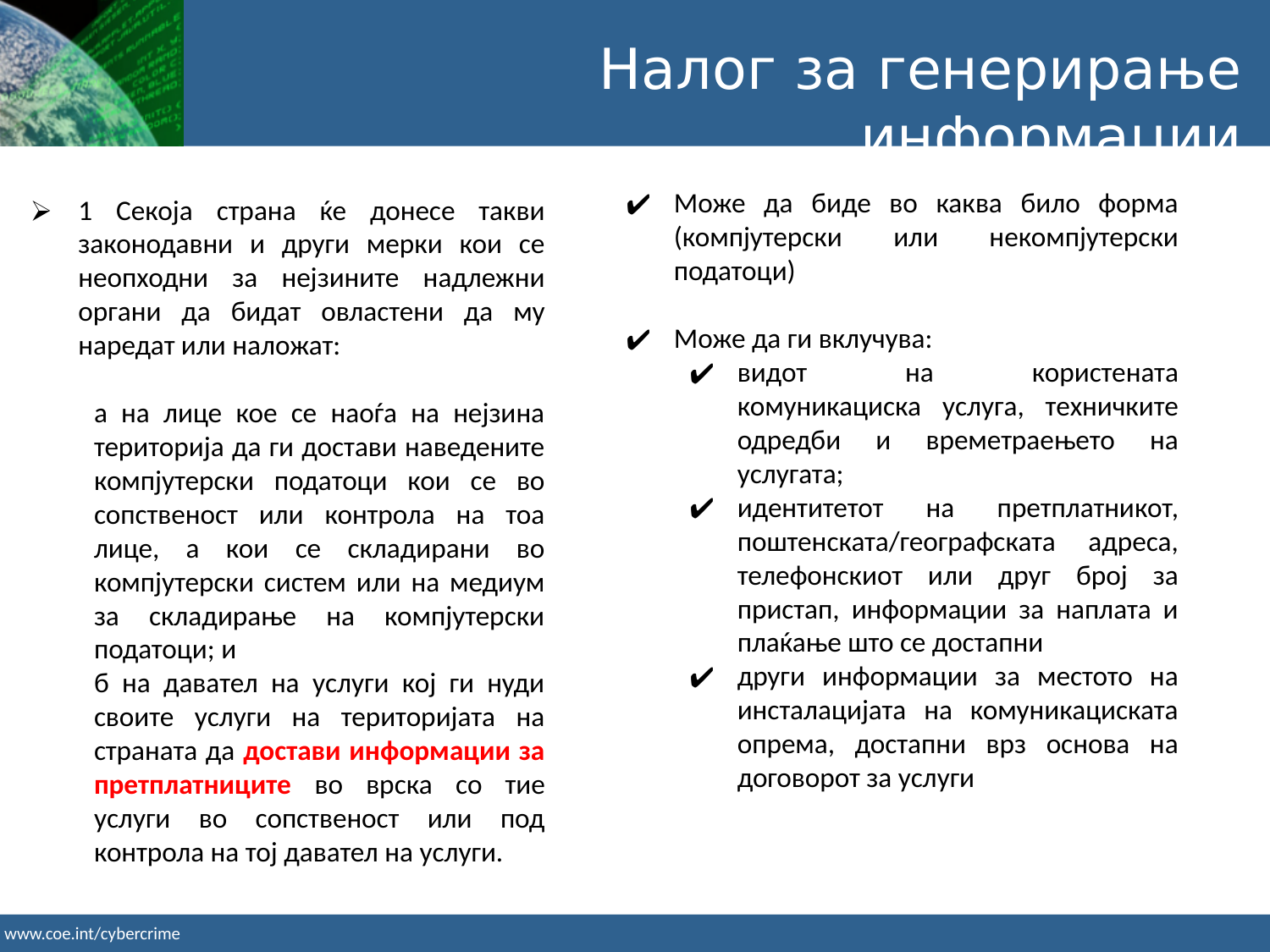

Налог за генерирање информации
Може да биде во каква било форма (компјутерски или некомпјутерски податоци)

Може да ги вклучува:
видот на користената комуникациска услуга, техничките одредби и времетраењето на услугата;
идентитетот на претплатникот, поштенската/географската адреса, телефонскиот или друг број за пристап, информации за наплата и плаќање што се достапни
други информации за местото на инсталацијата на комуникациската опрема, достапни врз основа на договорот за услуги
1 Секоја страна ќе донесе такви законодавни и други мерки кои се неопходни за нејзините надлежни органи да бидат овластени да му наредат или наложат:

а на лице кое се наоѓа на нејзина територија да ги достави наведените компјутерски податоци кои се во сопственост или контрола на тоа лице, а кои се складирани во компјутерски систем или на медиум за складирање на компјутерски податоци; и
б на давател на услуги кој ги нуди своите услуги на територијата на страната да достави информации за претплатниците во врска со тие услуги во сопственост или под контрола на тој давател на услуги.